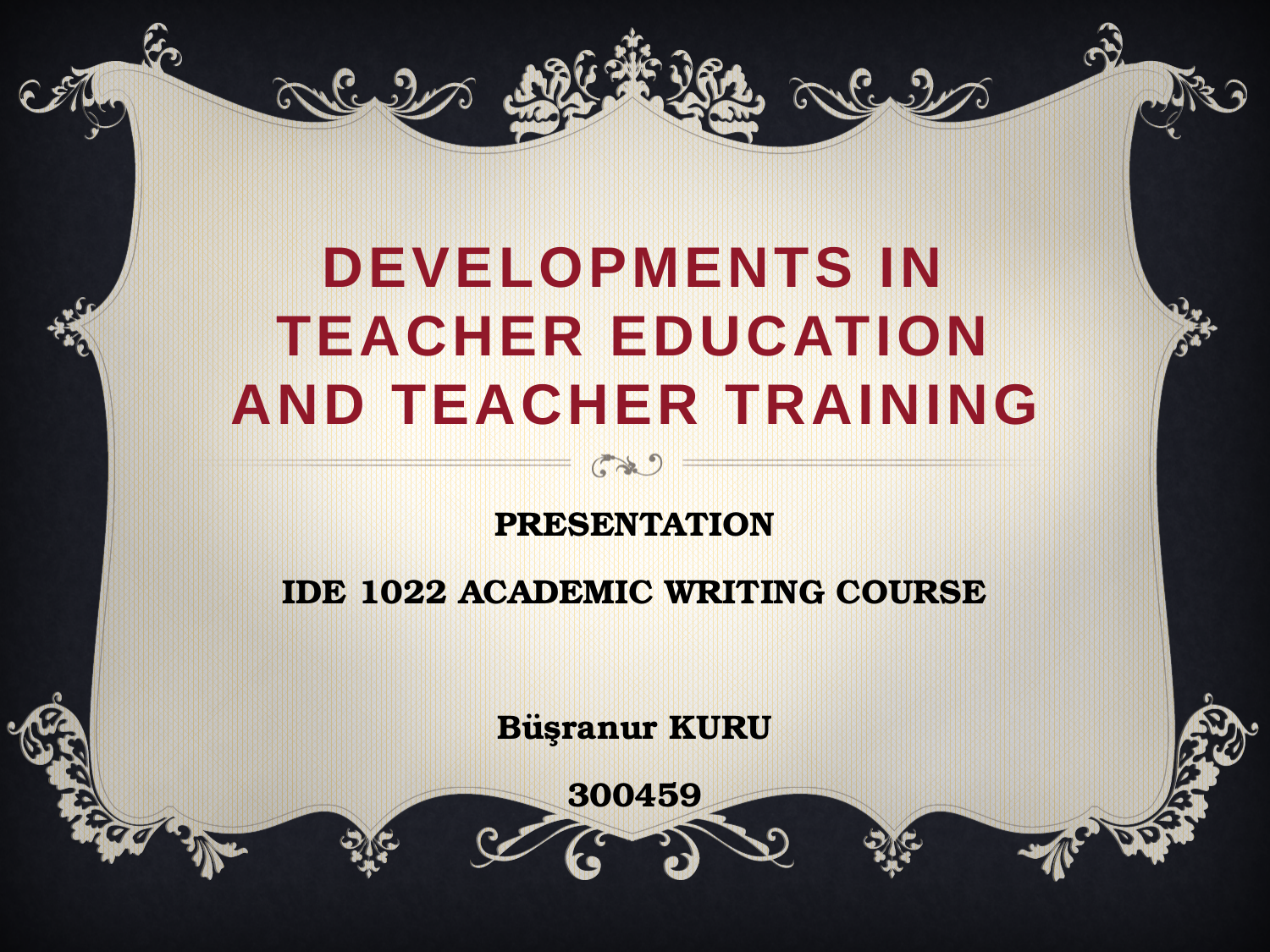

# Developments in Teacher Education and Teacher Training
PRESENTATION
IDE 1022 ACADEMIC WRITING COURSE

Büşranur KURU
300459